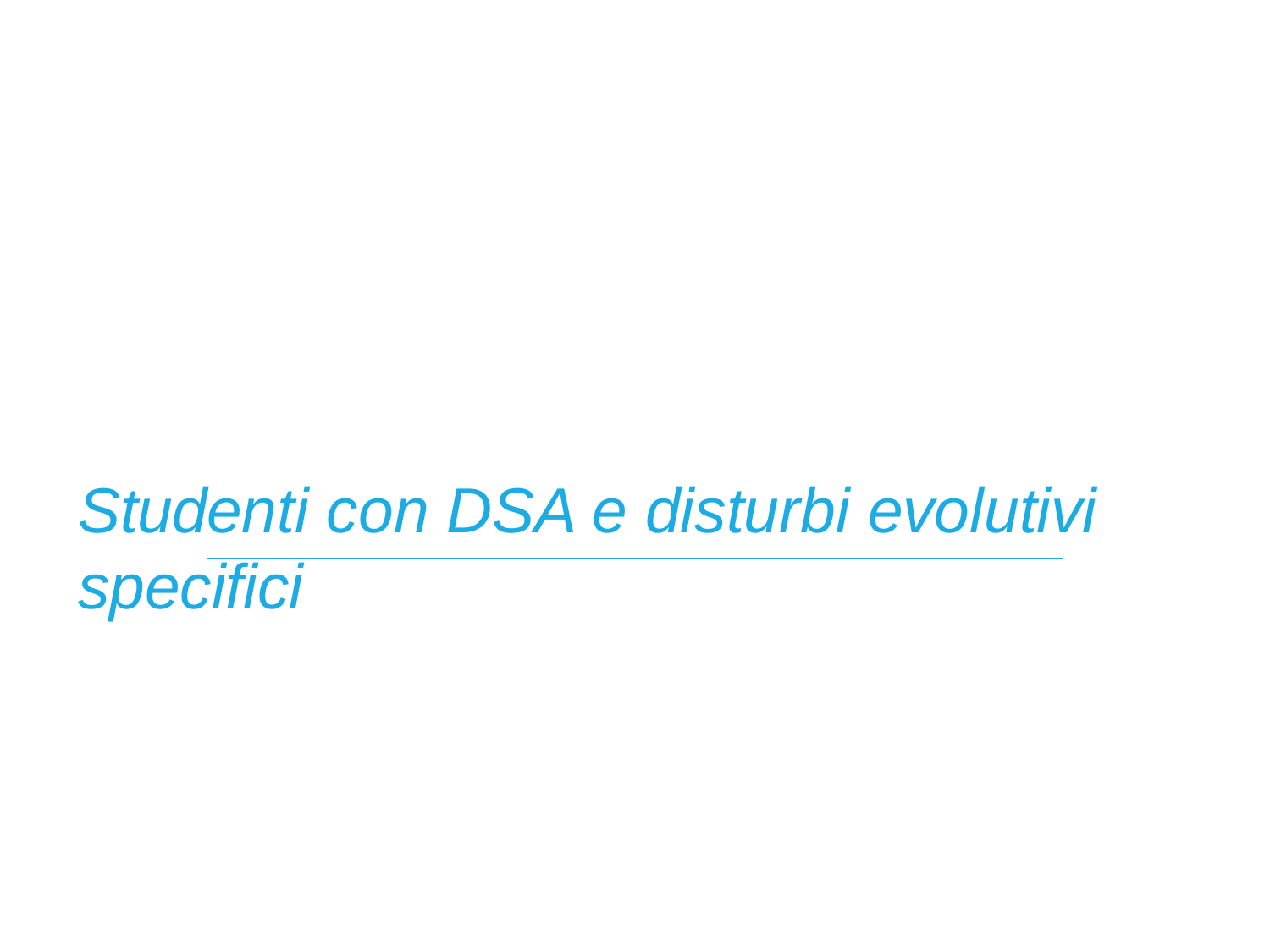

Studenti con DSA e disturbi evolutivi specifici